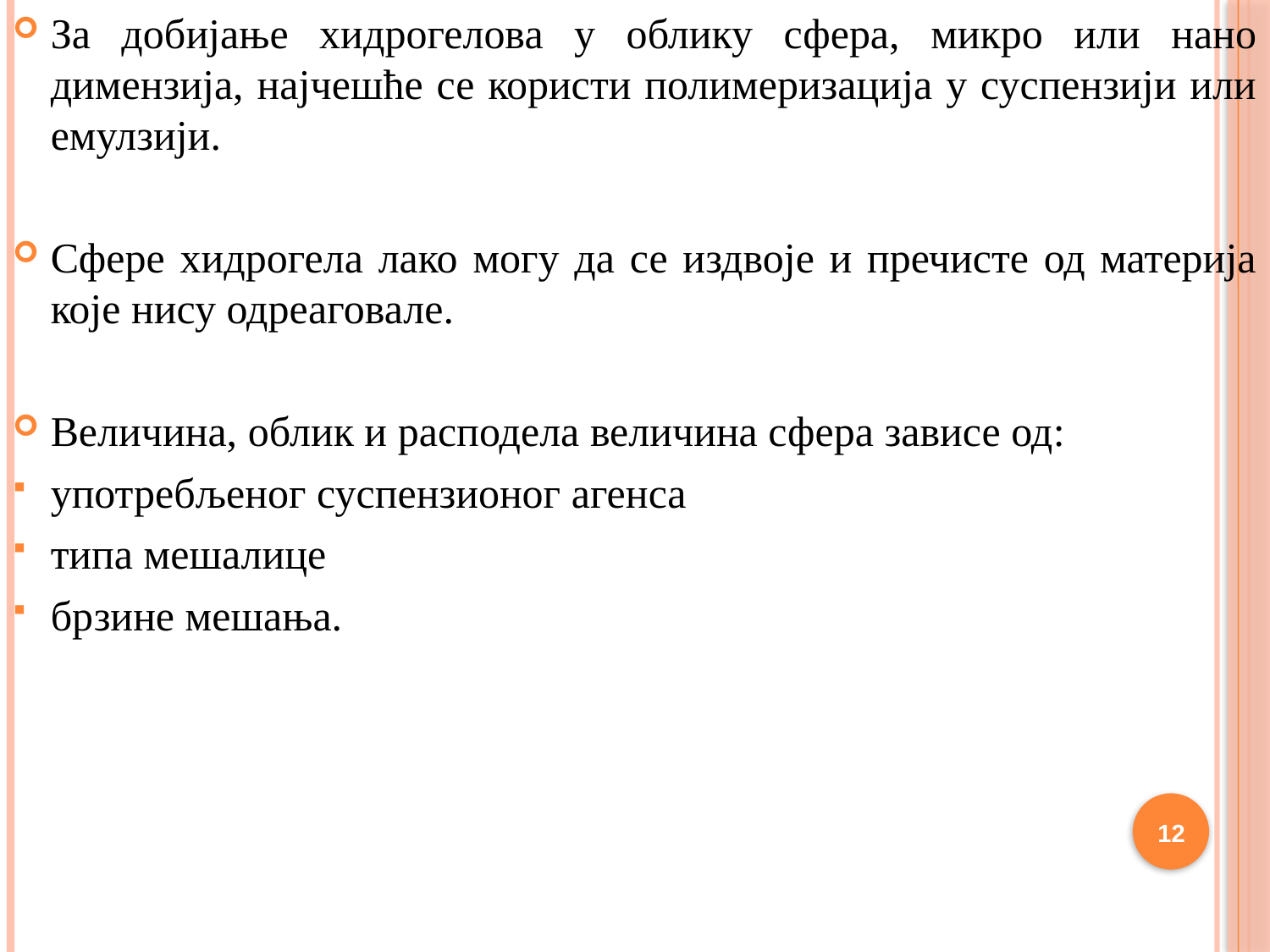

За добијање хидрогелова у облику сфера, микро или нано димензија, најчешће се користи полимеризација у суспензији или емулзији.

Сфере хидрогела лако могу да се издвоје и пречисте од материја које нису одреаговале.

Величина, облик и расподела величина сфера зависе од:
употребљеног суспензионог агенса
типа мешалице
брзине мешања.

12